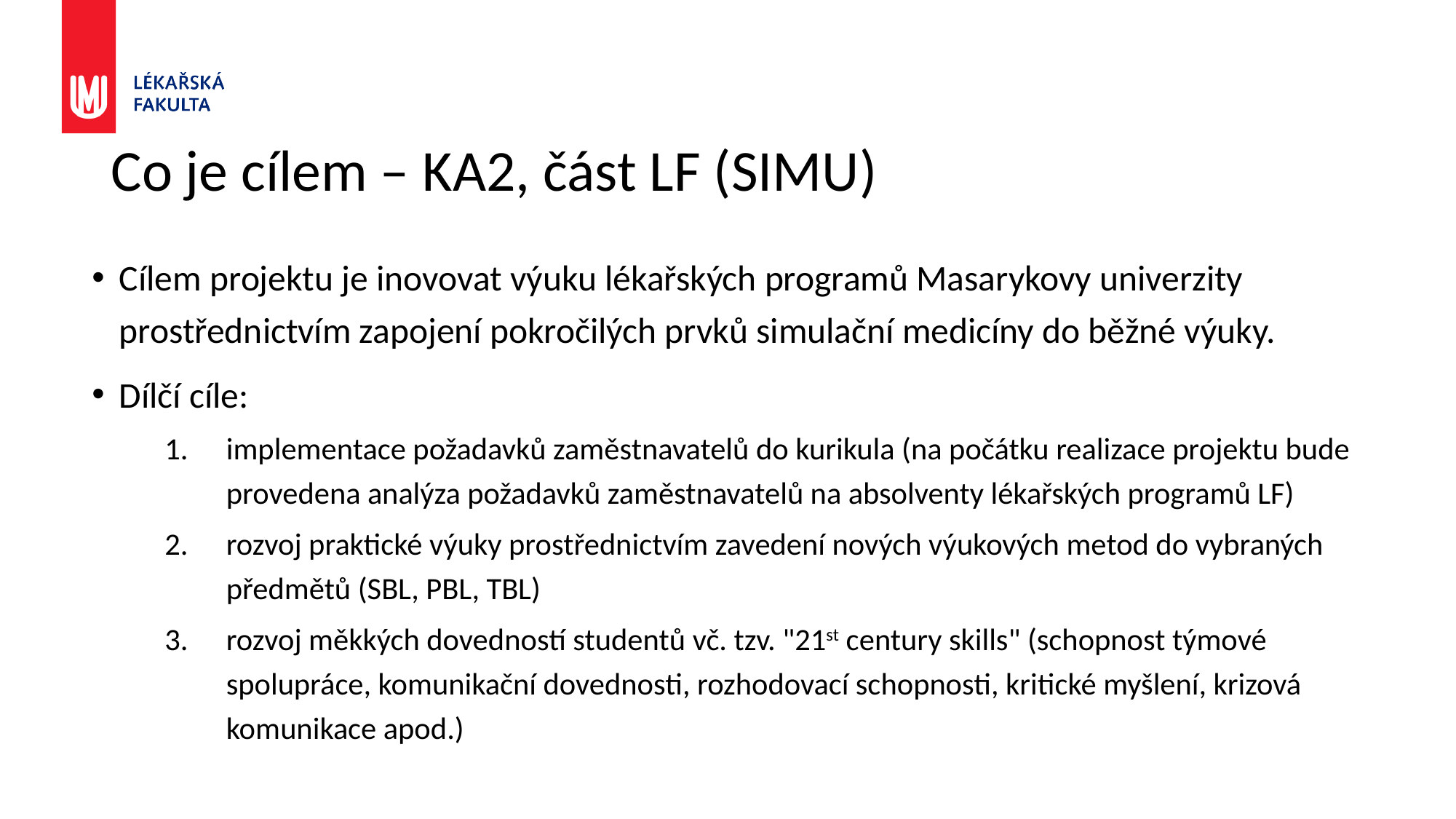

# Co je cílem – KA2, část LF (SIMU)
Cílem projektu je inovovat výuku lékařských programů Masarykovy univerzity prostřednictvím zapojení pokročilých prvků simulační medicíny do běžné výuky.
Dílčí cíle:
implementace požadavků zaměstnavatelů do kurikula (na počátku realizace projektu bude provedena analýza požadavků zaměstnavatelů na absolventy lékařských programů LF)
rozvoj praktické výuky prostřednictvím zavedení nových výukových metod do vybraných předmětů (SBL, PBL, TBL)
rozvoj měkkých dovedností studentů vč. tzv. "21st century skills" (schopnost týmové spolupráce, komunikační dovednosti, rozhodovací schopnosti, kritické myšlení, krizová komunikace apod.)